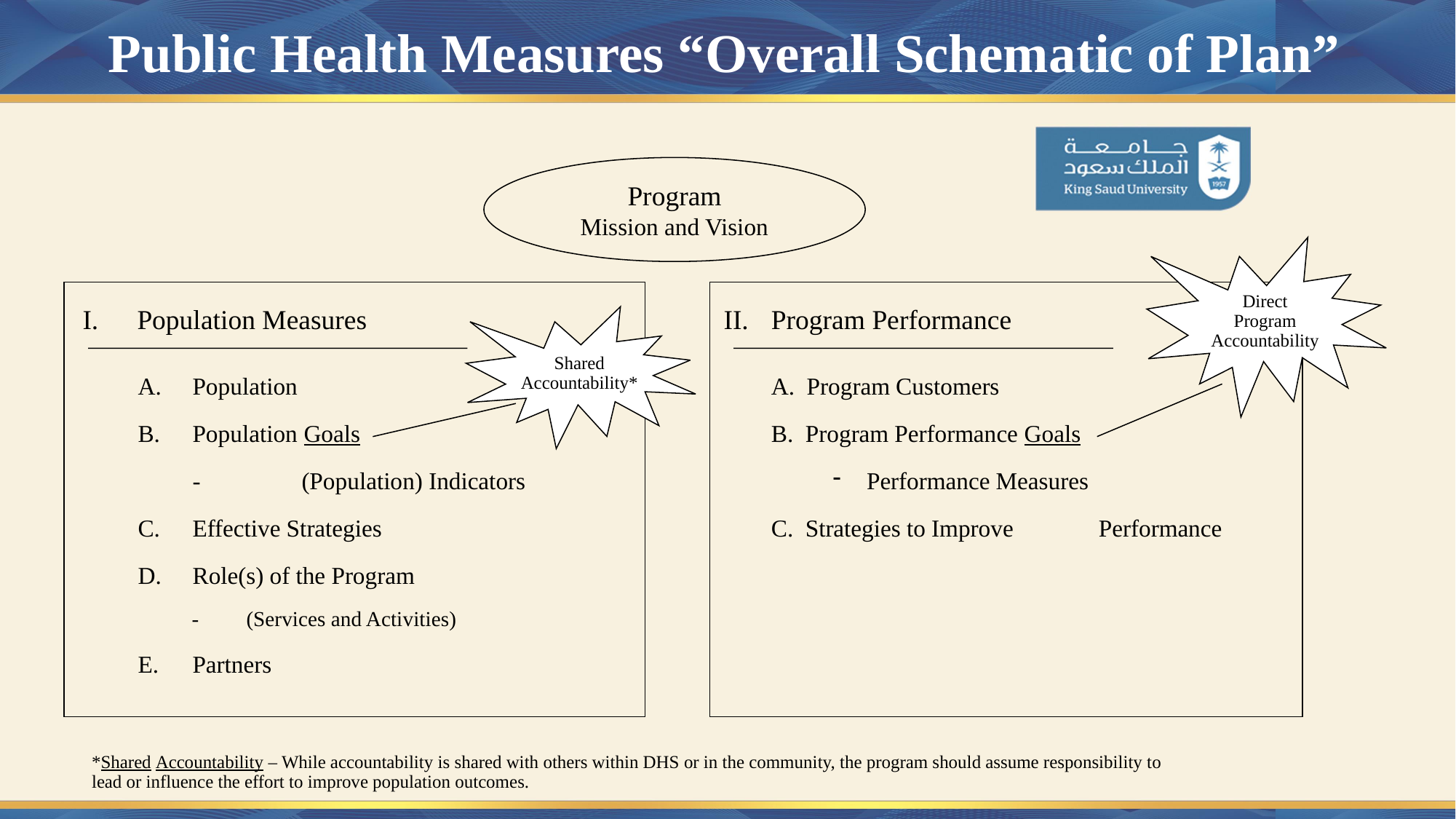

# Public Health Measures “Overall Schematic of Plan”
Program
Mission and Vision
Direct
Program
Accountability

Population Measures

Population
Population Goals
	-	(Population) Indicators
Effective Strategies
Role(s) of the Program
-	(Services and Activities)
Partners
Program Performance

	A.  Program Customers
	B.  Program Performance Goals
Performance Measures
	C.  Strategies to Improve 	Performance
Shared
Accountability*

*Shared Accountability – While accountability is shared with others within DHS or in the community, the program should assume responsibility to lead or influence the effort to improve population outcomes.